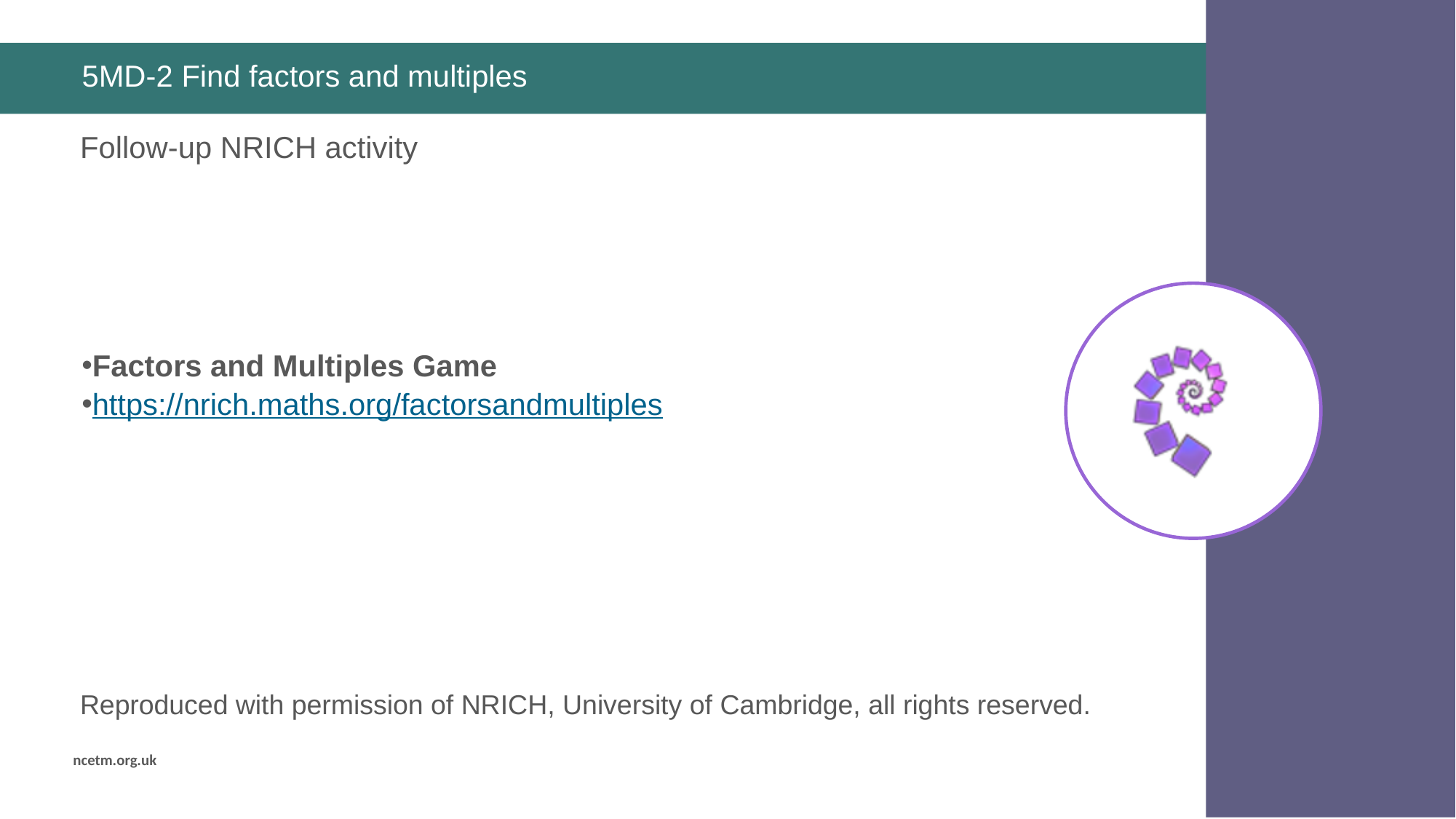

# 5MD-2 Find factors and multiples

Factors and Multiples Game
https://nrich.maths.org/factorsandmultiples